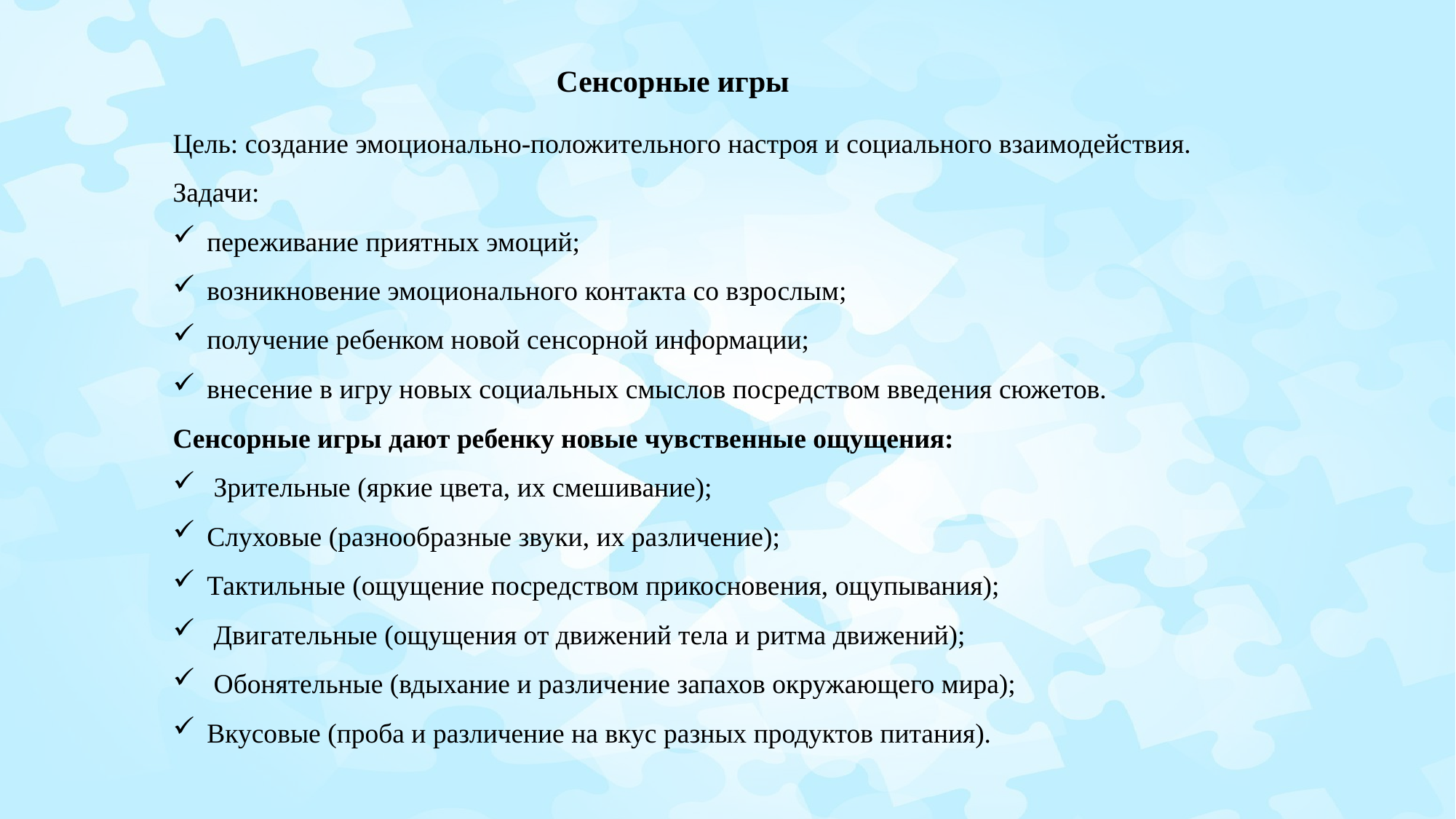

Сенсорные игры
Цель: создание эмоционально-положительного настроя и социального взаимодействия.
Задачи:
переживание приятных эмоций;
возникновение эмоционального контакта со взрослым;
получение ребенком новой сенсорной информации;
внесение в игру новых социальных смыслов посредством введения сюжетов.
Сенсорные игры дают ребенку новые чувственные ощущения:
 Зрительные (яркие цвета, их смешивание);
Слуховые (разнообразные звуки, их различение);
Тактильные (ощущение посредством прикосновения, ощупывания);
 Двигательные (ощущения от движений тела и ритма движений);
 Обонятельные (вдыхание и различение запахов окружающего мира);
Вкусовые (проба и различение на вкус разных продуктов питания).